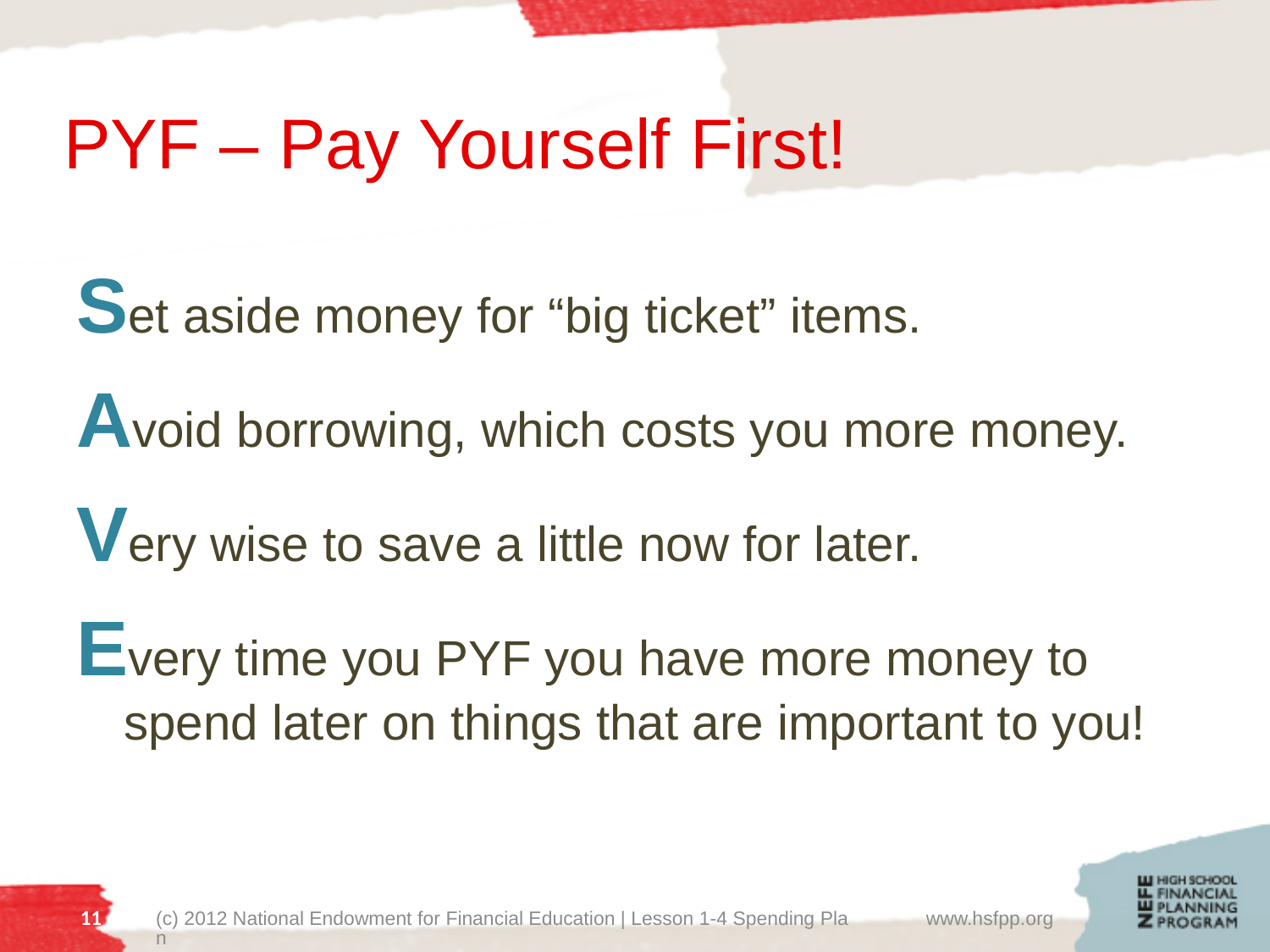

# PYF – Pay Yourself First!
Set aside money for “big ticket” items.
Avoid borrowing, which costs you more money.
Very wise to save a little now for later.
Every time you PYF you have more money to spend later on things that are important to you!
11
(c) 2012 National Endowment for Financial Education | Lesson 1-4 Spending Plan
www.hsfpp.org